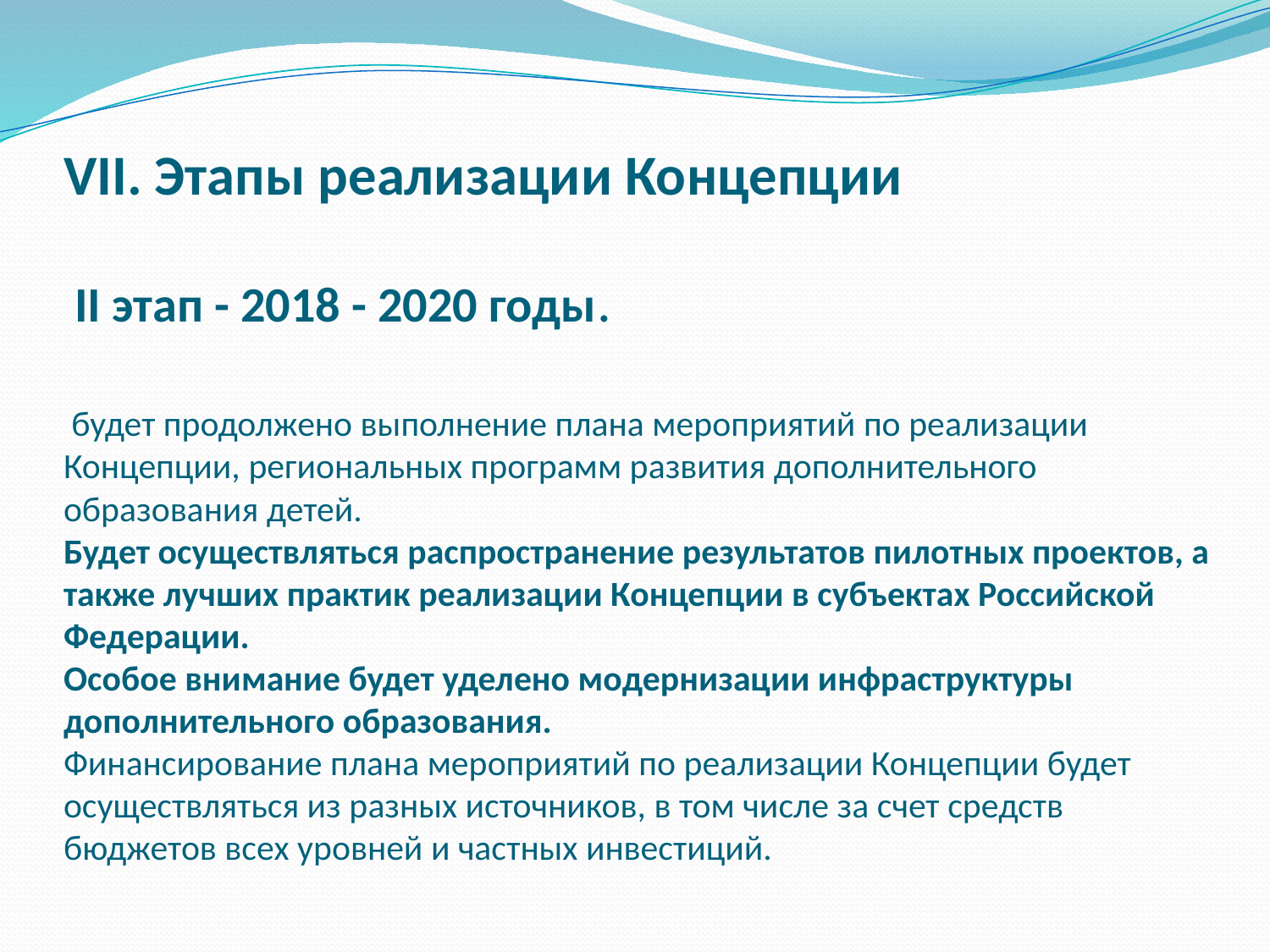

# VII. Этапы реализации Концепции II этап - 2018 - 2020 годы. будет продолжено выполнение плана мероприятий по реализации Концепции, региональных программ развития дополнительного образования детей. Будет осуществляться распространение результатов пилотных проектов, а также лучших практик реализации Концепции в субъектах Российской Федерации. Особое внимание будет уделено модернизации инфраструктуры дополнительного образования. Финансирование плана мероприятий по реализации Концепции будет осуществляться из разных источников, в том числе за счет средств бюджетов всех уровней и частных инвестиций.